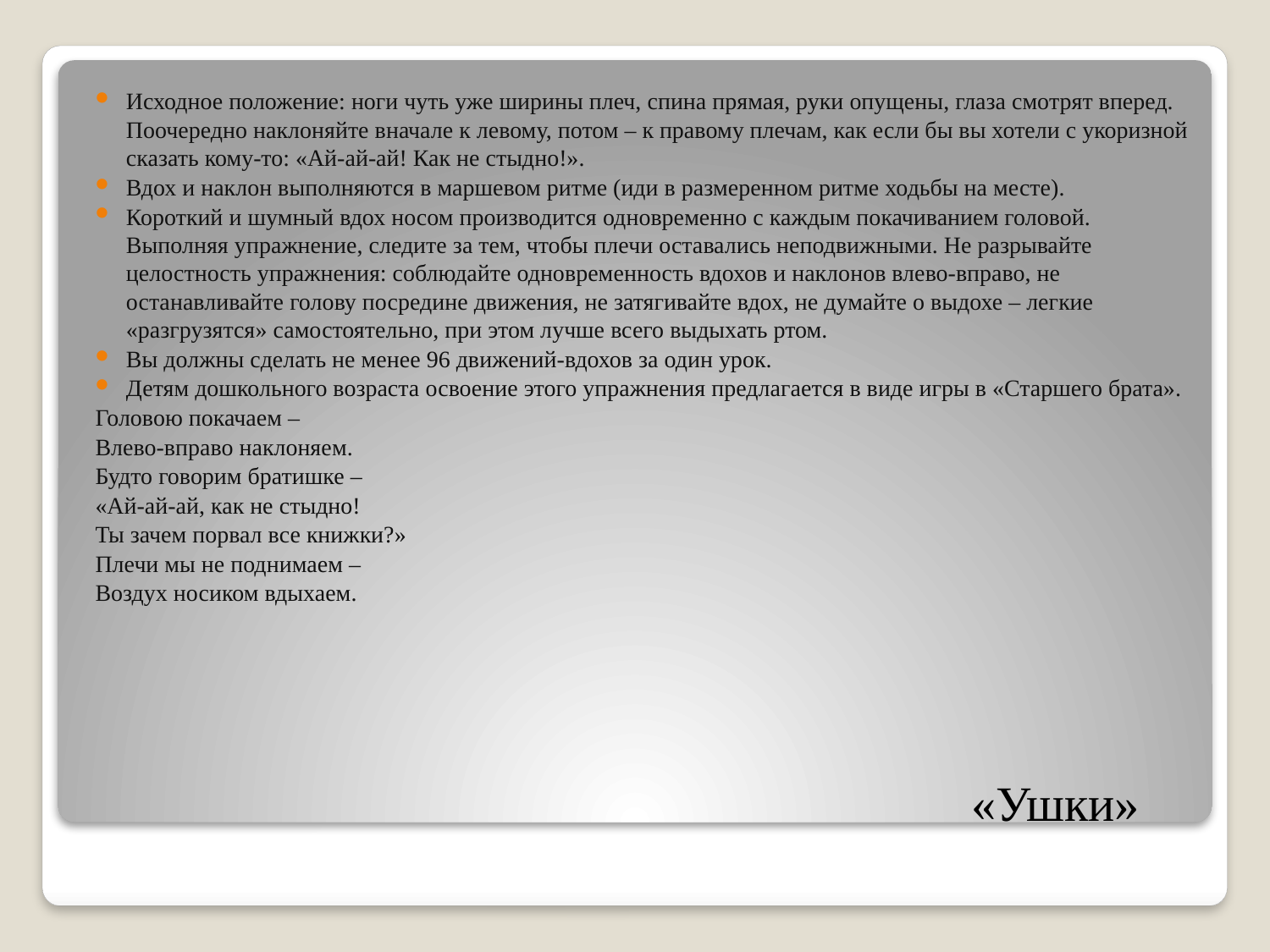

Исходное положение: ноги чуть уже ширины плеч, спина прямая, руки опущены, глаза смотрят вперед. Поочередно наклоняйте вначале к левому, потом – к правому плечам, как если бы вы хотели с укоризной сказать кому-то: «Ай-ай-ай! Как не стыдно!».
Вдох и наклон выполняются в маршевом ритме (иди в размеренном ритме ходьбы на месте).
Короткий и шумный вдох носом производится одновременно с каждым покачиванием головой. Выполняя упражнение, следите за тем, чтобы плечи оставались неподвижными. Не разрывайте целостность упражнения: соблюдайте одновременность вдохов и наклонов влево-вправо, не останавливайте голову посредине движения, не затягивайте вдох, не думайте о выдохе – легкие «разгрузятся» самостоятельно, при этом лучше всего выдыхать ртом.
Вы должны сделать не менее 96 движений-вдохов за один урок.
Детям дошкольного возраста освоение этого упражнения предлагается в виде игры в «Старшего брата».
Головою покачаем –
Влево-вправо наклоняем.
Будто говорим братишке –
«Ай-ай-ай, как не стыдно!
Ты зачем порвал все книжки?»
Плечи мы не поднимаем –
Воздух носиком вдыхаем.

# «Ушки»